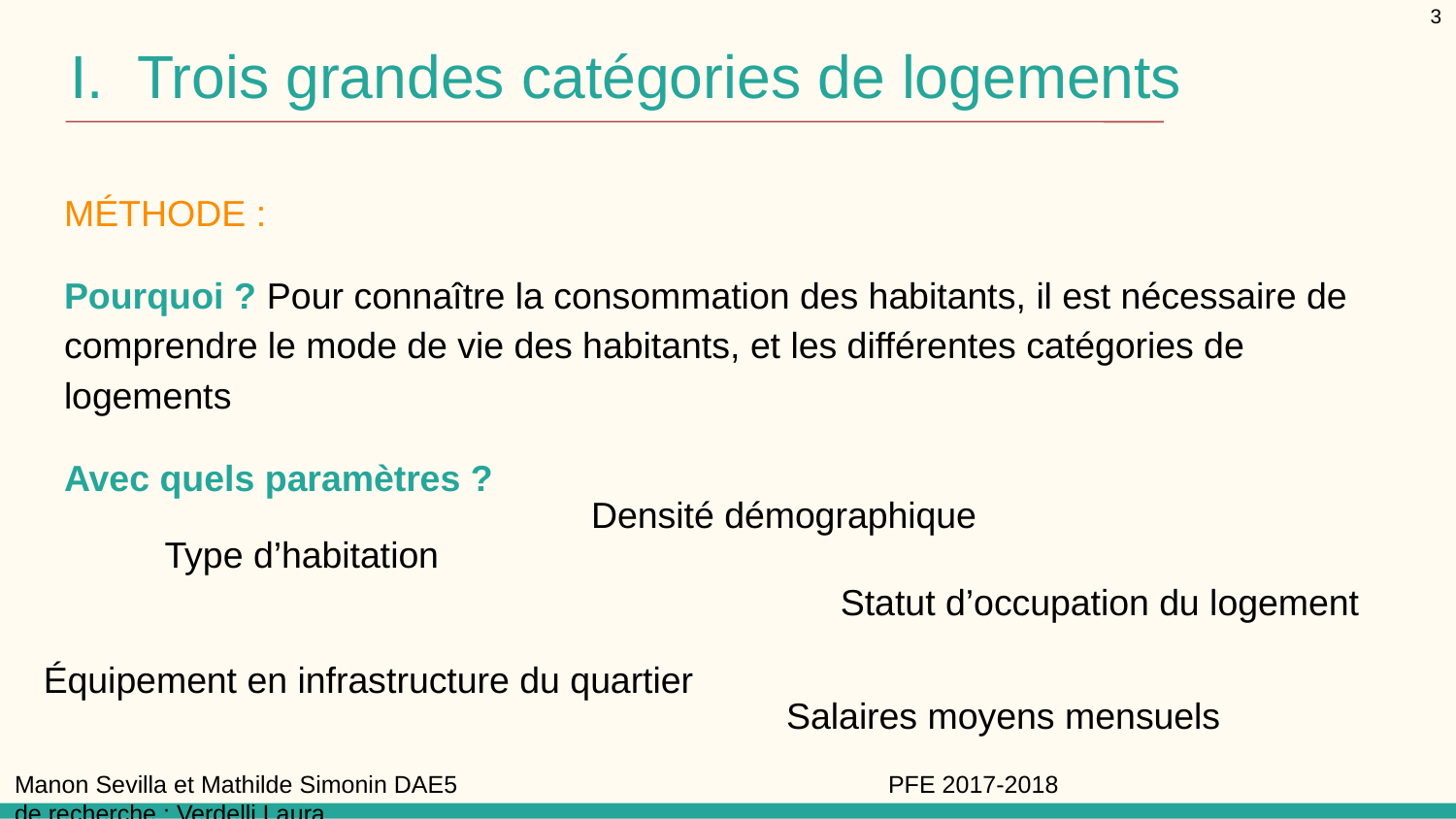

3
# Trois grandes catégories de logements
MÉTHODE :
Pourquoi ? Pour connaître la consommation des habitants, il est nécessaire de comprendre le mode de vie des habitants, et les différentes catégories de logements
Avec quels paramètres ?

Densité démographique
Type d’habitation
Statut d’occupation du logement
Équipement en infrastructure du quartier
Salaires moyens mensuels
Manon Sevilla et Mathilde Simonin DAE5 			PFE 2017-2018 			Directeur de recherche : Verdelli Laura